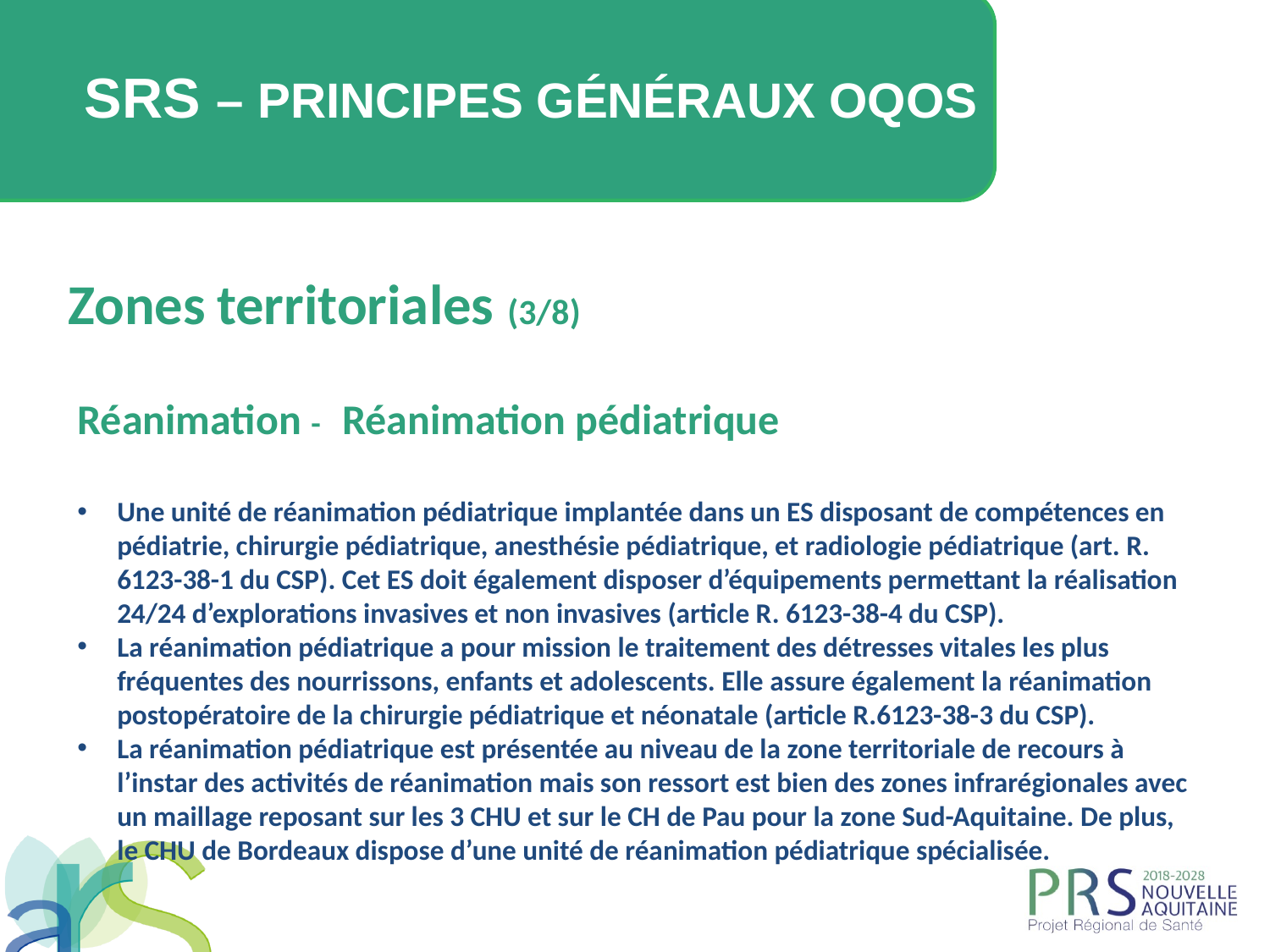

SRS – Principes généraux OQOS
Zones territoriales (3/8)

Réanimation -   Réanimation pédiatrique

Une unité de réanimation pédiatrique implantée dans un ES disposant de compétences en pédiatrie, chirurgie pédiatrique, anesthésie pédiatrique, et radiologie pédiatrique (art. R. 6123-38-1 du CSP). Cet ES doit également disposer d’équipements permettant la réalisation 24/24 d’explorations invasives et non invasives (article R. 6123-38-4 du CSP).
La réanimation pédiatrique a pour mission le traitement des détresses vitales les plus fréquentes des nourrissons, enfants et adolescents. Elle assure également la réanimation postopératoire de la chirurgie pédiatrique et néonatale (article R.6123-38-3 du CSP).
La réanimation pédiatrique est présentée au niveau de la zone territoriale de recours à l’instar des activités de réanimation mais son ressort est bien des zones infrarégionales avec un maillage reposant sur les 3 CHU et sur le CH de Pau pour la zone Sud-Aquitaine. De plus, le CHU de Bordeaux dispose d’une unité de réanimation pédiatrique spécialisée.